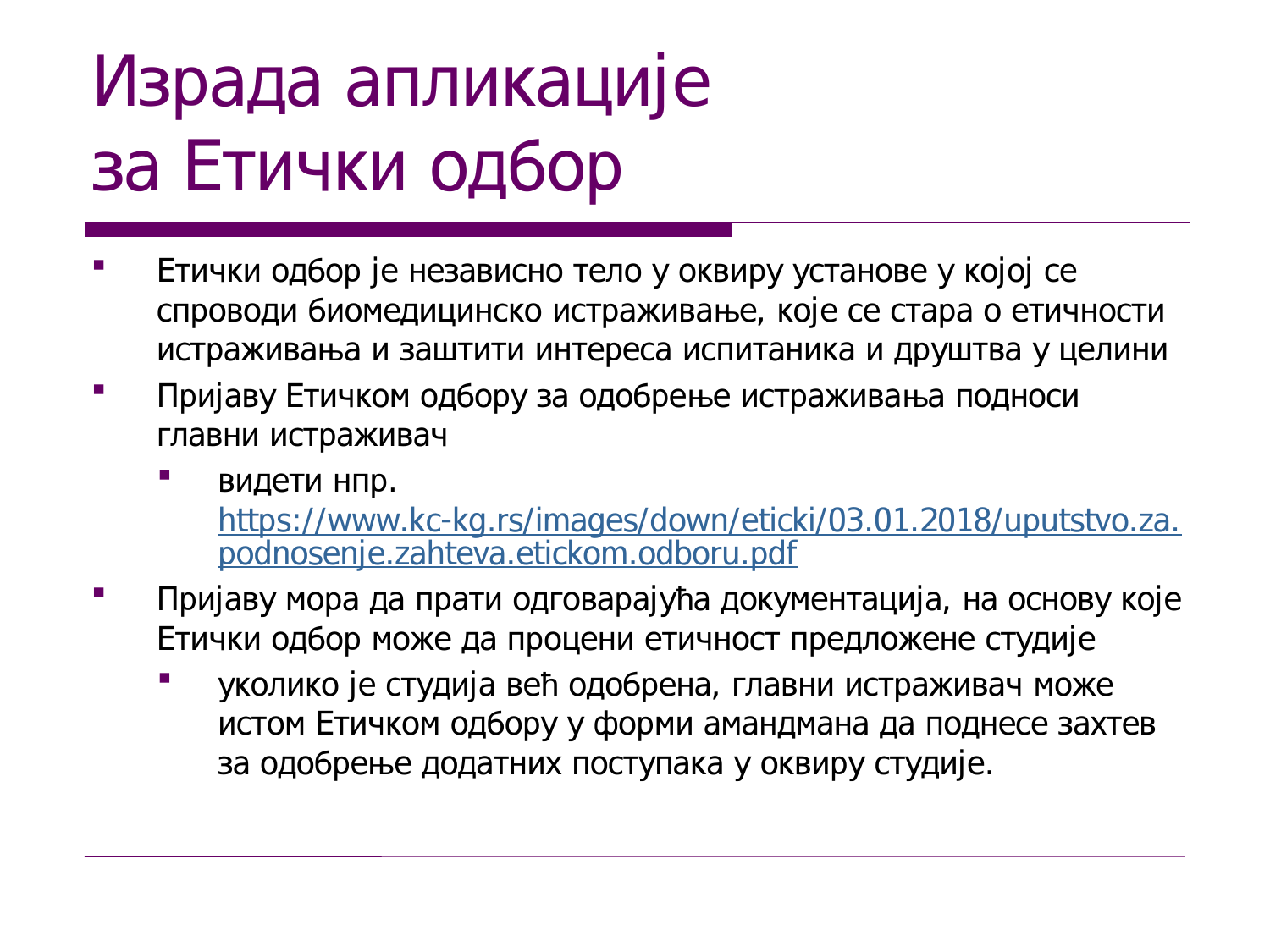

# Израда апликације за Етички одбор
Етички одбор је независно тело у оквиру установе у којој се спроводи биомедицинско истраживање, које се стара о етичности истраживања и заштити интереса испитаника и друштва у целини
Пријаву Етичком одбору за одобрење истраживања подноси главни истраживач
видети нпр. https://www.kc-kg.rs/images/down/eticki/03.01.2018/uputstvo.za.podnosenje.zahteva.etickom.odboru.pdf
Пријаву мора да прати одговарајућа документација, на основу које Етички одбор може да процени етичност предложене студије
уколико је студија већ одобрена, главни истраживач може истом Етичком одбору у форми амандмана да поднесе захтев за одобрење додатних поступака у оквиру студије.